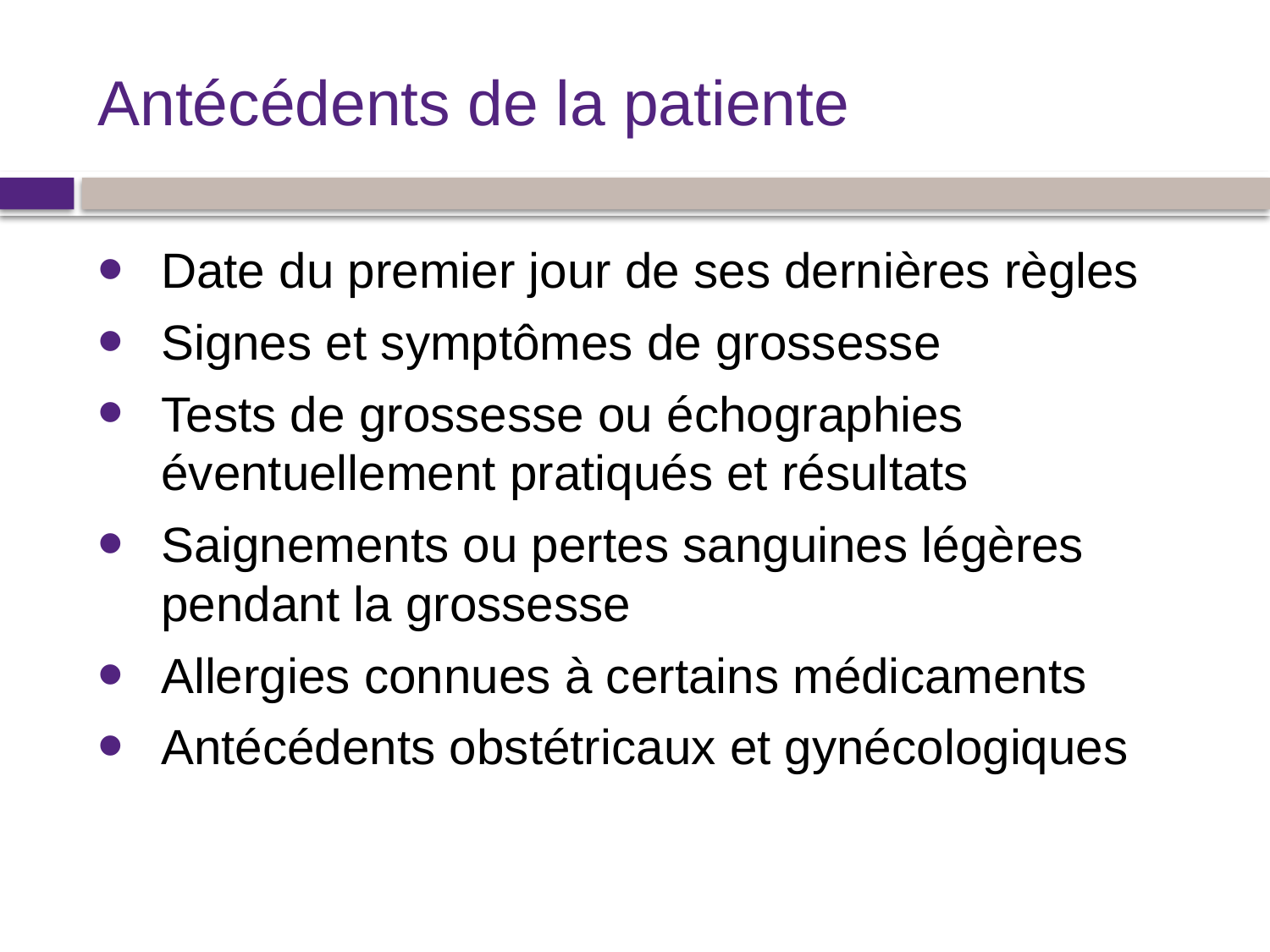

# Antécédents de la patiente
Date du premier jour de ses dernières règles
Signes et symptômes de grossesse
Tests de grossesse ou échographies éventuellement pratiqués et résultats
Saignements ou pertes sanguines légères pendant la grossesse
Allergies connues à certains médicaments
Antécédents obstétricaux et gynécologiques